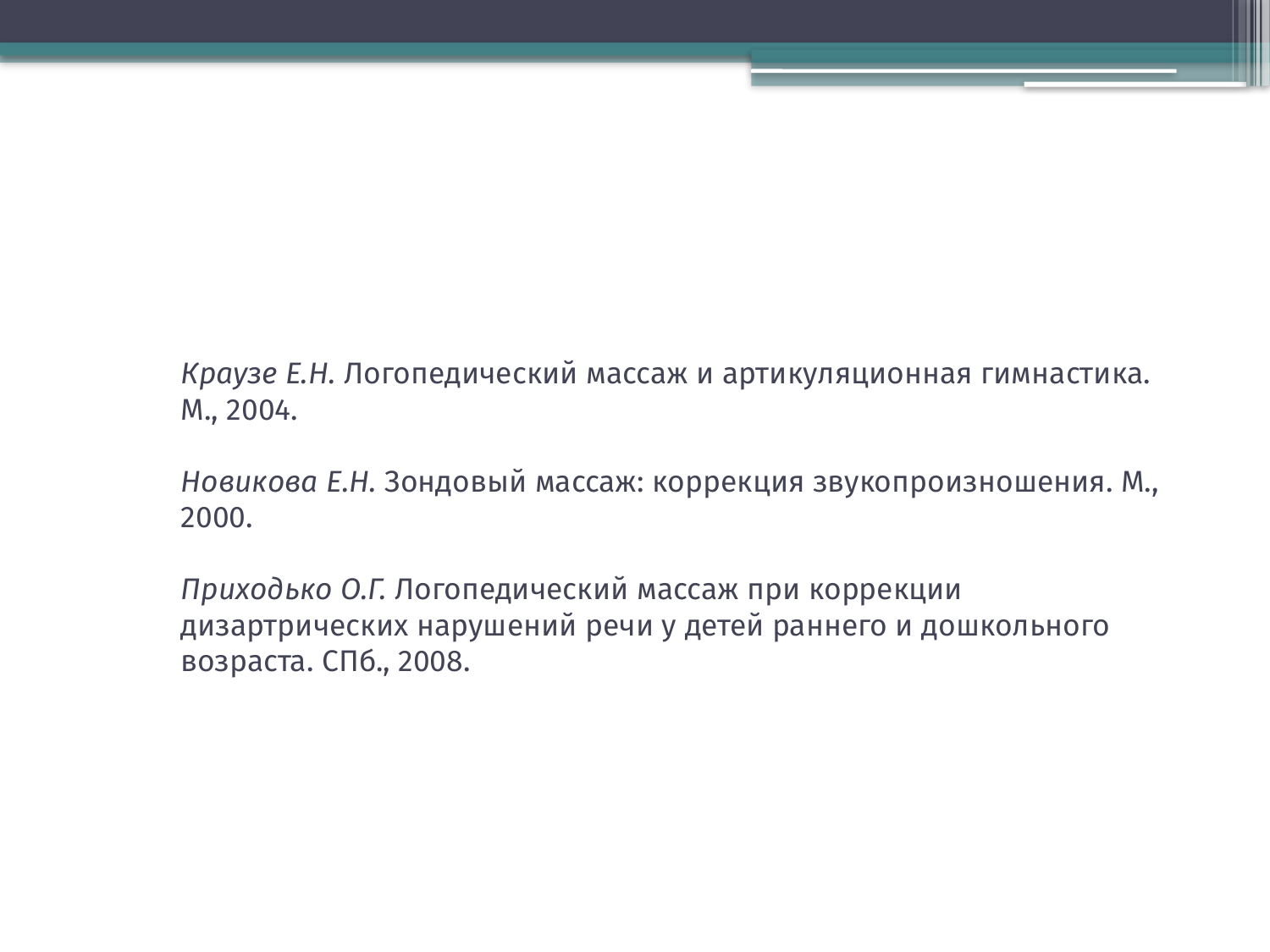

# Краузе Е.Н. Логопедический массаж и артикуляционная гимнастика. М., 2004. Новикова Е.Н. Зондовый массаж: коррекция звукопроизношения. М., 2000. Приходько О.Г. Логопедический массаж при коррекции дизартрических нарушений речи у детей раннего и дошкольного возраста. СПб., 2008.